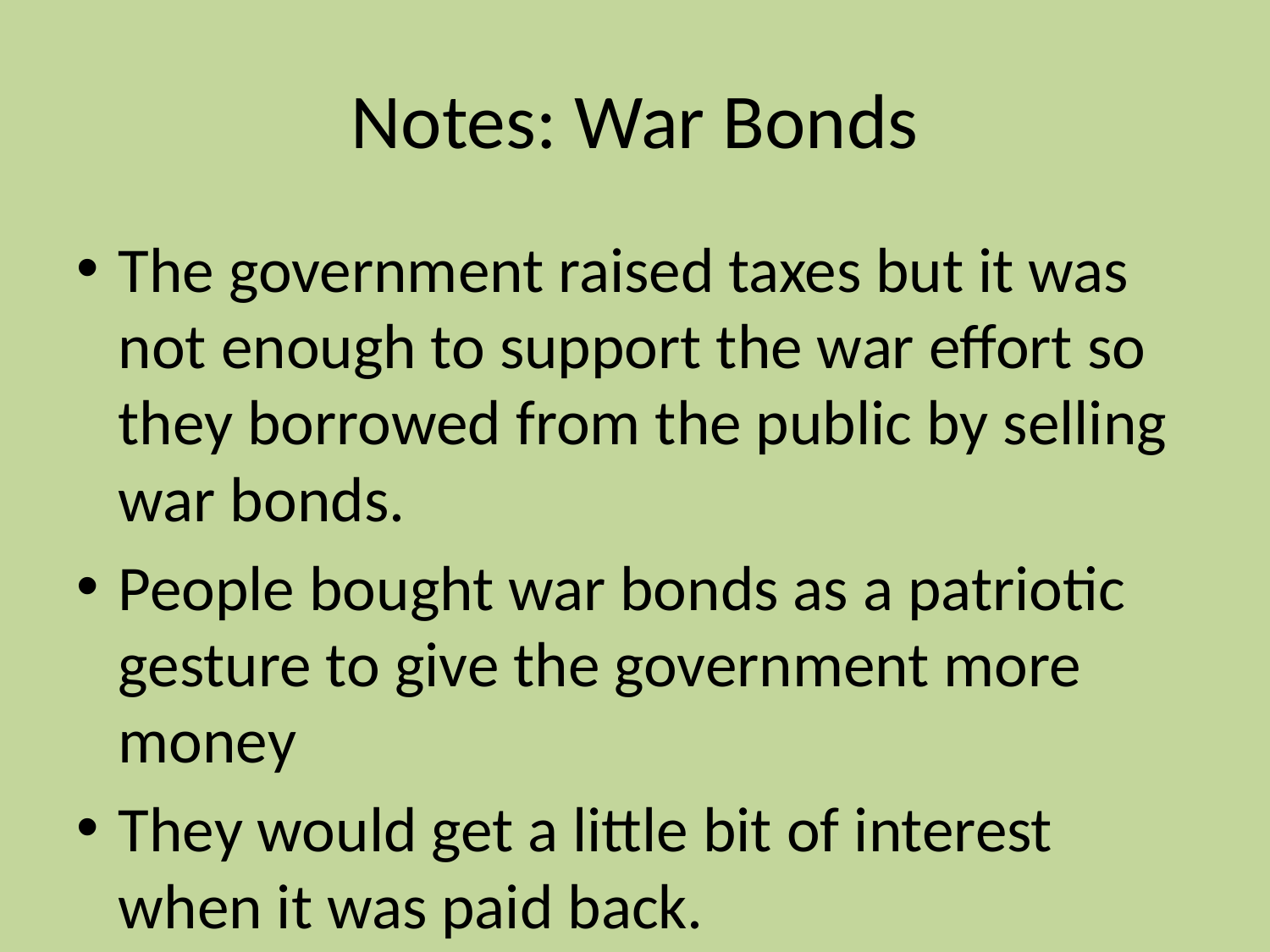

# Notes: War Bonds
The government raised taxes but it was not enough to support the war effort so they borrowed from the public by selling war bonds.
People bought war bonds as a patriotic gesture to give the government more money
They would get a little bit of interest when it was paid back.